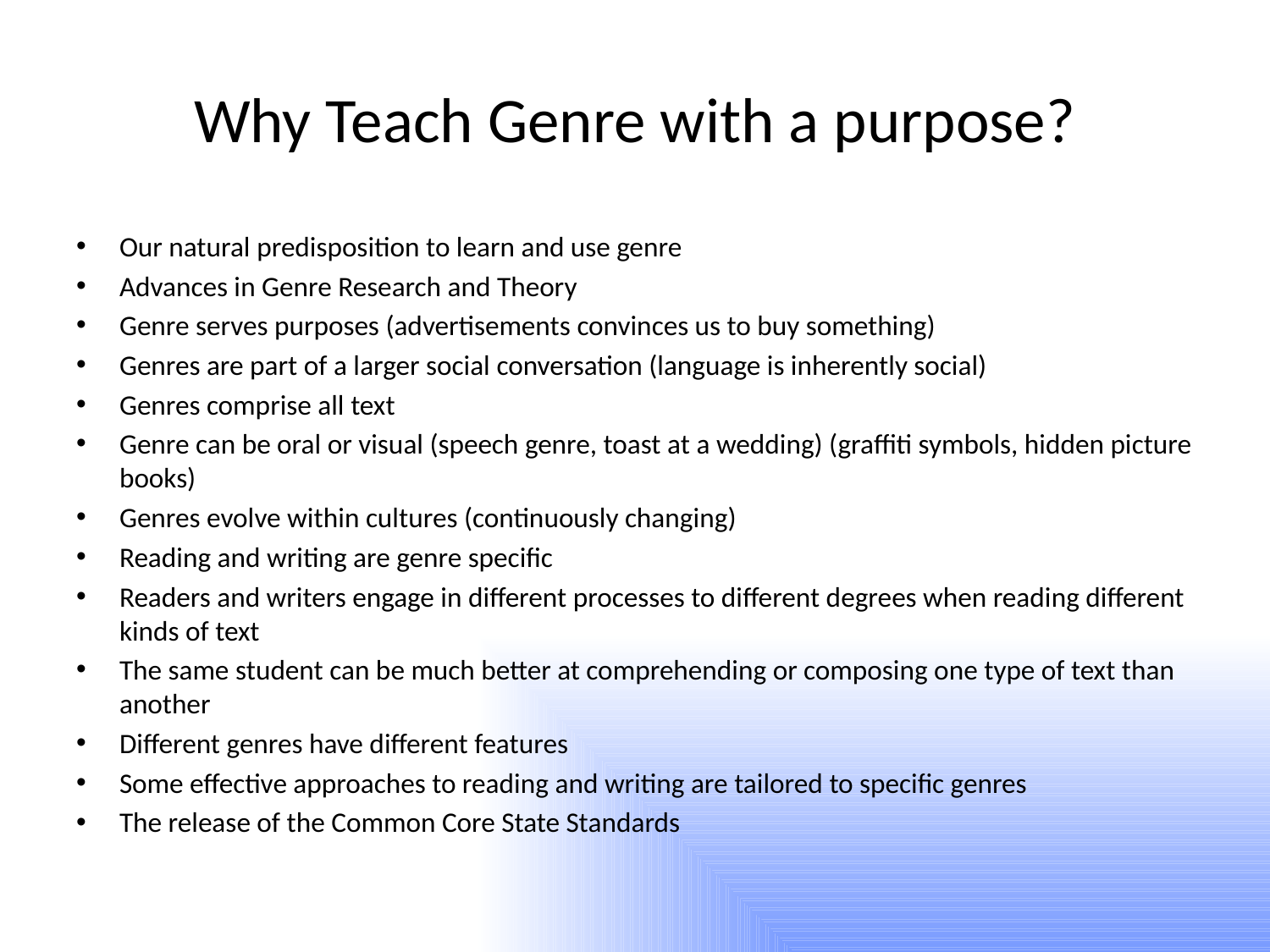

# Why Teach Genre with a purpose?
Our natural predisposition to learn and use genre
Advances in Genre Research and Theory
Genre serves purposes (advertisements convinces us to buy something)
Genres are part of a larger social conversation (language is inherently social)
Genres comprise all text
Genre can be oral or visual (speech genre, toast at a wedding) (graffiti symbols, hidden picture books)
Genres evolve within cultures (continuously changing)
Reading and writing are genre specific
Readers and writers engage in different processes to different degrees when reading different kinds of text
The same student can be much better at comprehending or composing one type of text than another
Different genres have different features
Some effective approaches to reading and writing are tailored to specific genres
The release of the Common Core State Standards